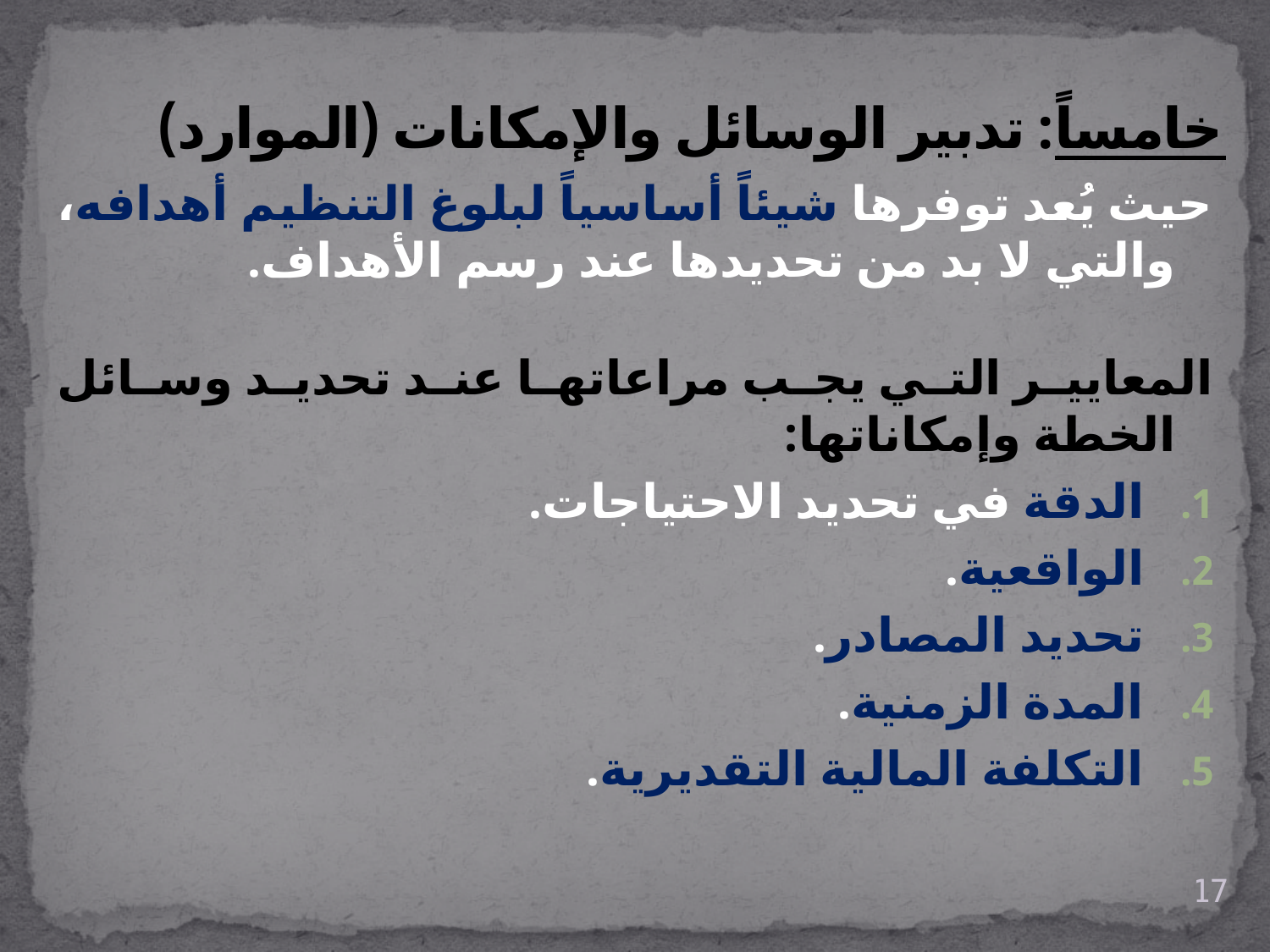

# خامساً: تدبير الوسائل والإمكانات (الموارد)

حيث يُعد توفرها شيئاً أساسياً لبلوغ التنظيم أهدافه، والتي لا بد من تحديدها عند رسم الأهداف.

المعايير التي يجب مراعاتها عند تحديد وسائل الخطة وإمكاناتها:
الدقة في تحديد الاحتياجات.
الواقعية.
تحديد المصادر.
المدة الزمنية.
التكلفة المالية التقديرية.

17